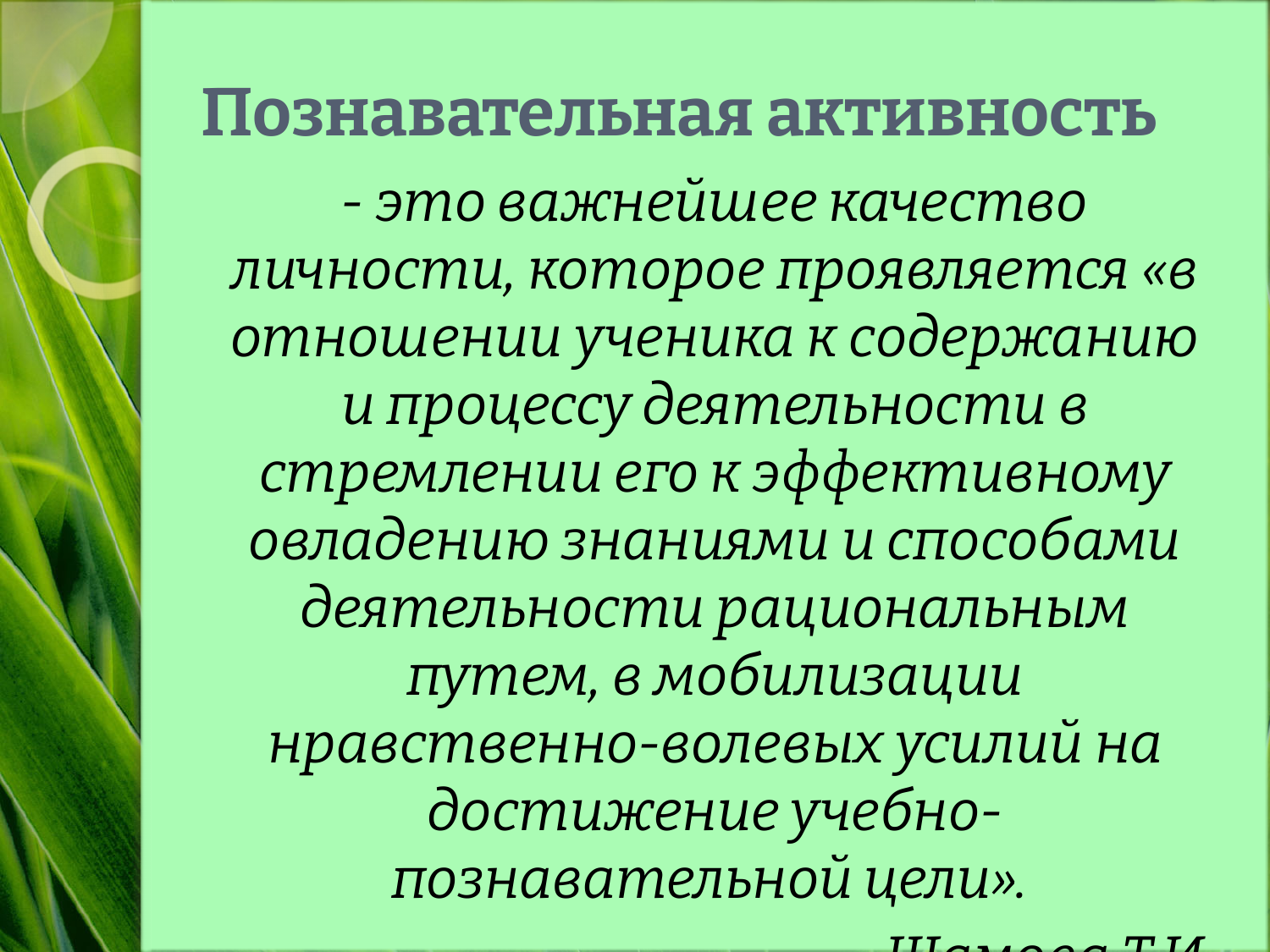

# Познавательная активность
- это важнейшее качество личности, которое проявляется «в отношении ученика к содержанию и процессу деятельности в стремлении его к эффективному овладению знаниями и способами деятельности рациональным путем, в мобилизации нравственно-волевых усилий на достижение учебно-познавательной цели».
Шамова Т.И.